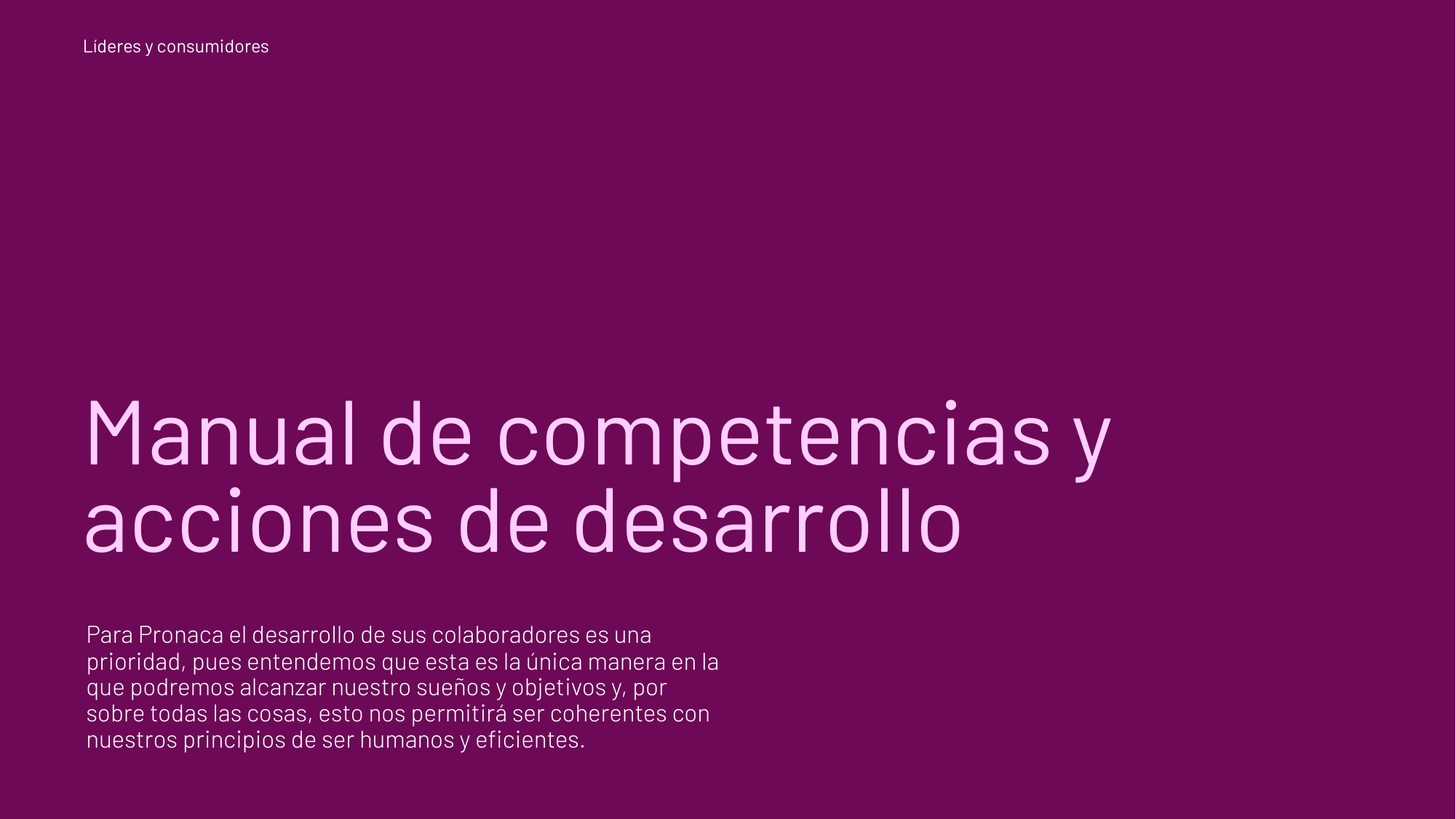

Líderes y consumidores
# Manual de competencias y acciones de desarrollo
Para Pronaca el desarrollo de sus colaboradores es una prioridad, pues entendemos que esta es la única manera en la que podremos alcanzar nuestro sueños y objetivos y, por sobre todas las cosas, esto nos permitirá ser coherentes con nuestros principios de ser humanos y eficientes.